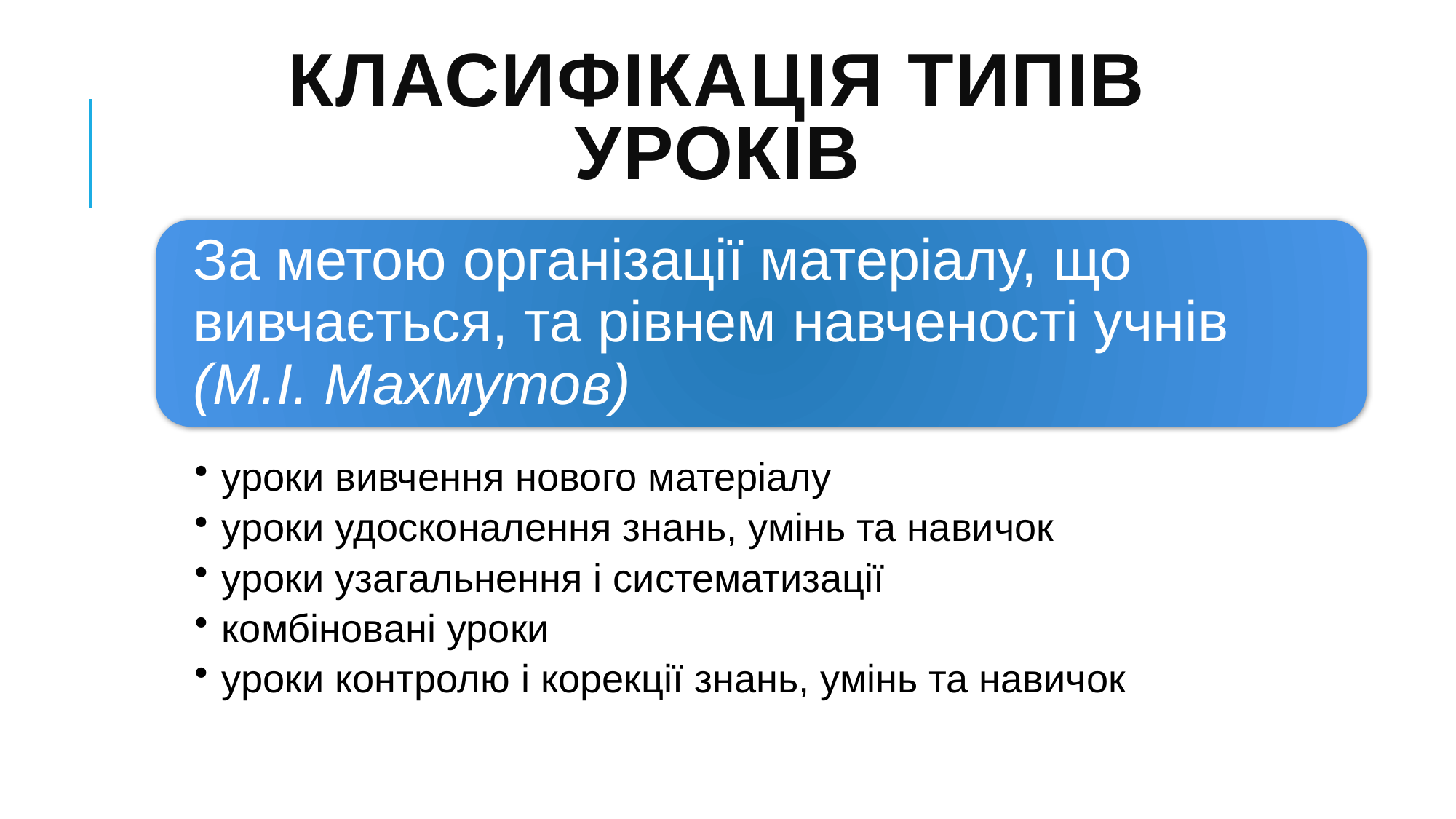

# Класифікація типів уроків
За метою організації матеріалу, що вивчається, та рівнем навченості учнів (М.І. Махмутов)

уроки вивчення нового матеріалу
уроки удосконалення знань, умінь та навичок
уроки узагальнення і систематизації
комбіновані уроки
уроки контролю і корекції знань, умінь та навичок